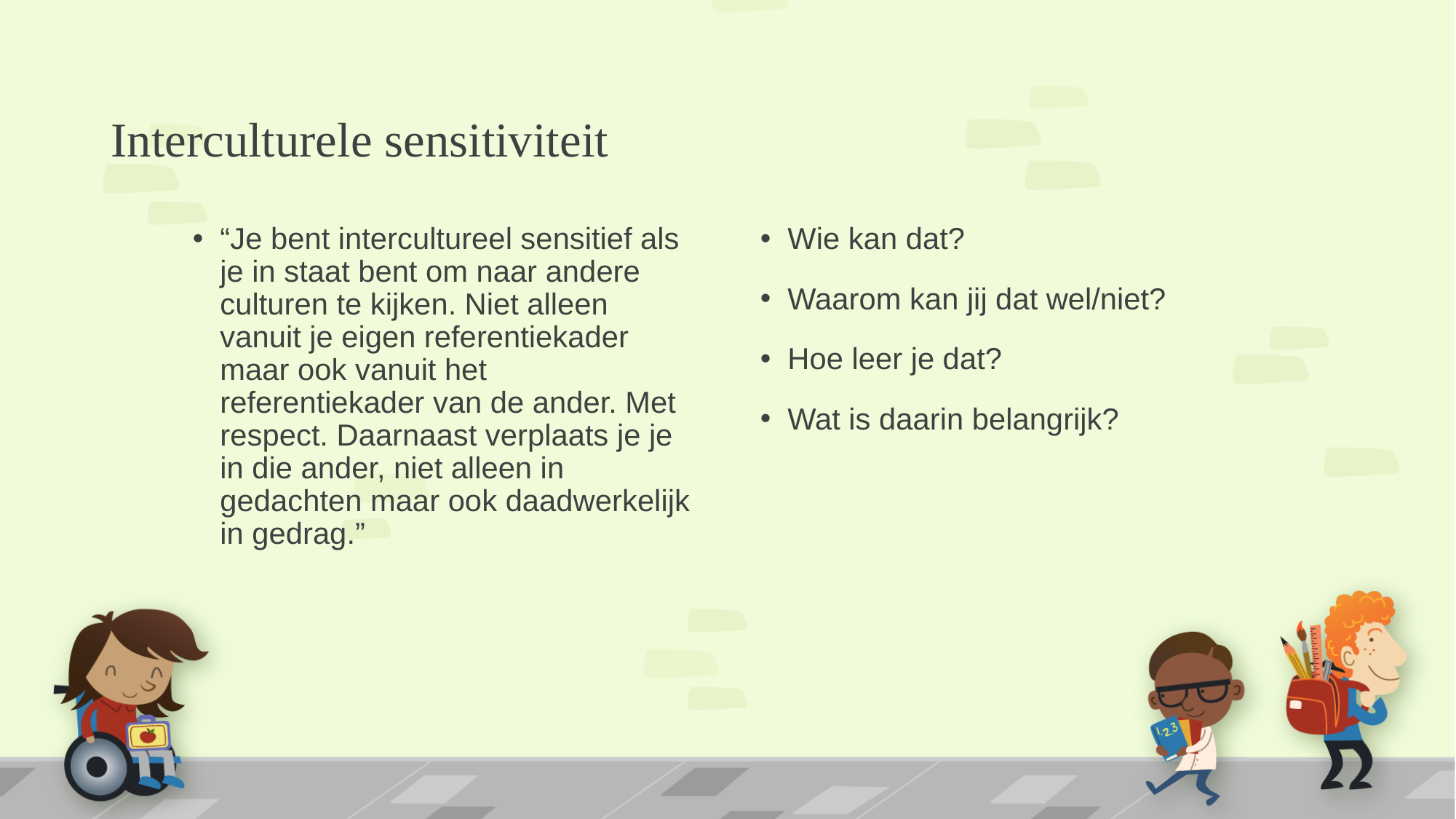

# Interculturele sensitiviteit
“Je bent intercultureel sensitief als je in staat bent om naar andere culturen te kijken. Niet alleen vanuit je eigen referentiekader maar ook vanuit het referentiekader van de ander. Met respect. Daarnaast verplaats je je in die ander, niet alleen in gedachten maar ook daadwerkelijk in gedrag.”
Wie kan dat?
Waarom kan jij dat wel/niet?
Hoe leer je dat?
Wat is daarin belangrijk?